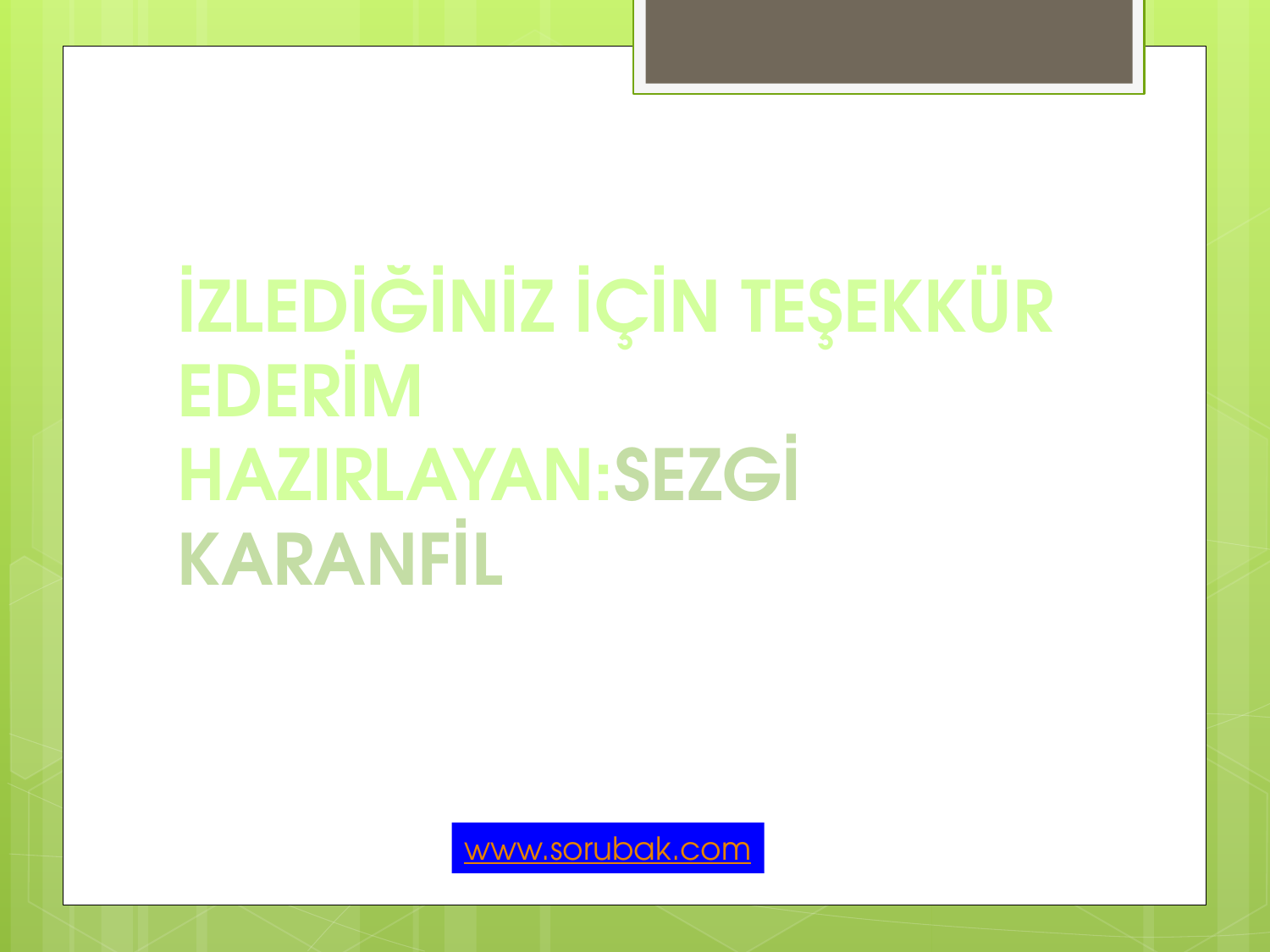

# İZLEDİĞİNİZ İÇİN TEŞEKKÜR EDERİM HAZIRLAYAN:SEZGİ KARANFİL
www.sorubak.com